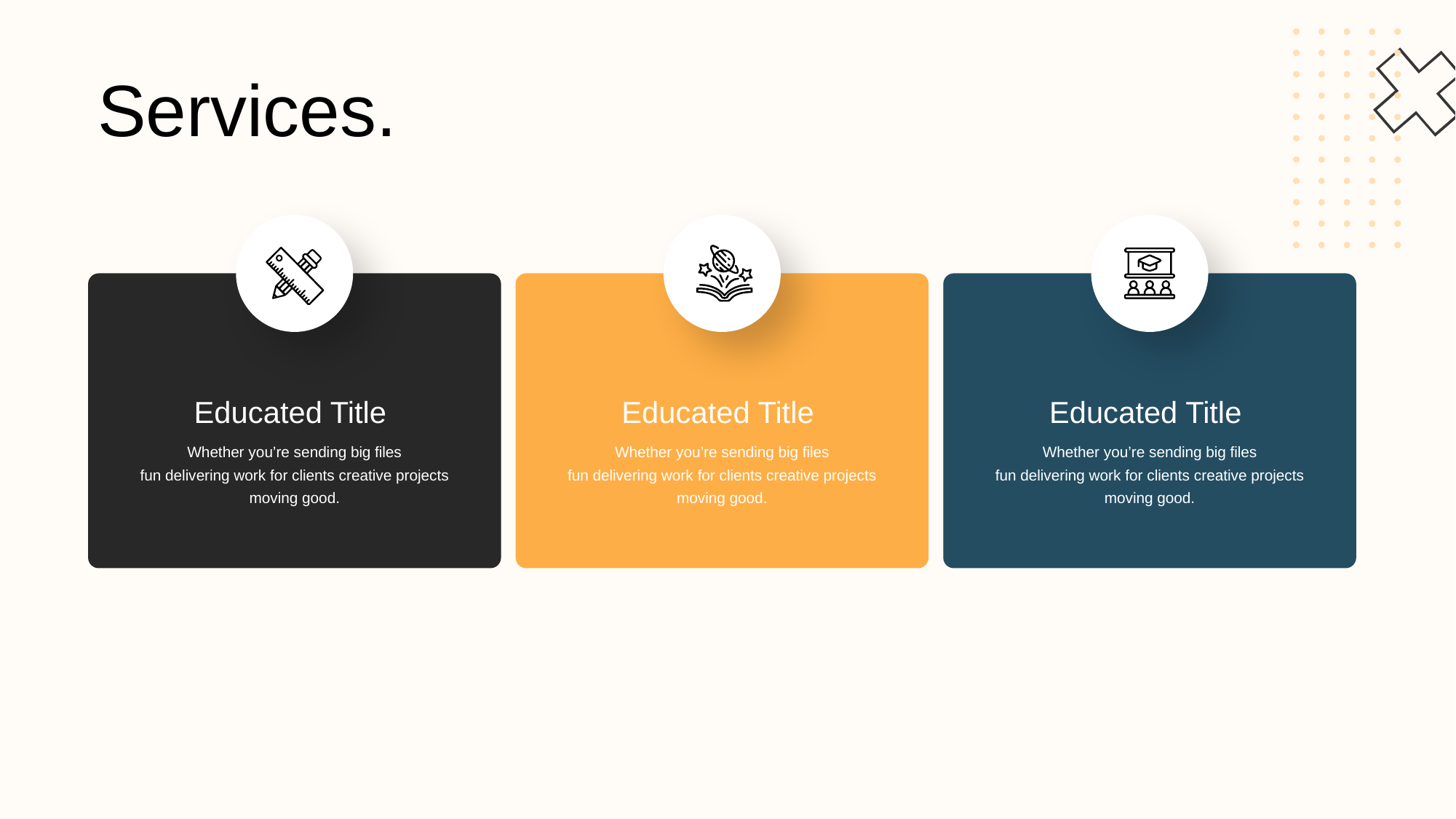

Services.

Educated Title
Educated Title
Educated Title
Whether you’re sending big files
fun delivering work for clients creative projects moving good.
Whether you’re sending big files
fun delivering work for clients creative projects moving good.
Whether you’re sending big files
fun delivering work for clients creative projects moving good.